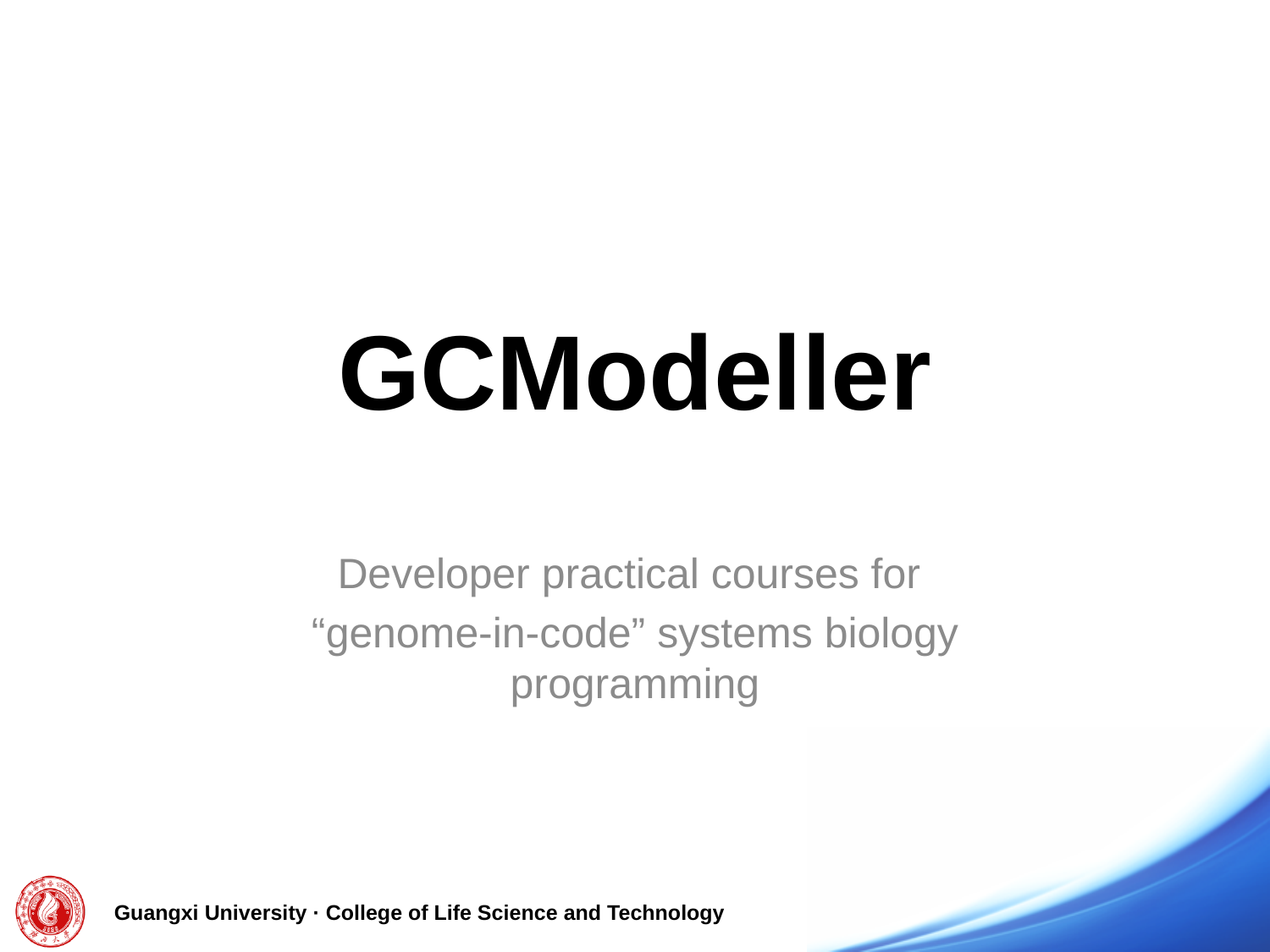

# GCModeller
Developer practical courses for
“genome-in-code” systems biology programming